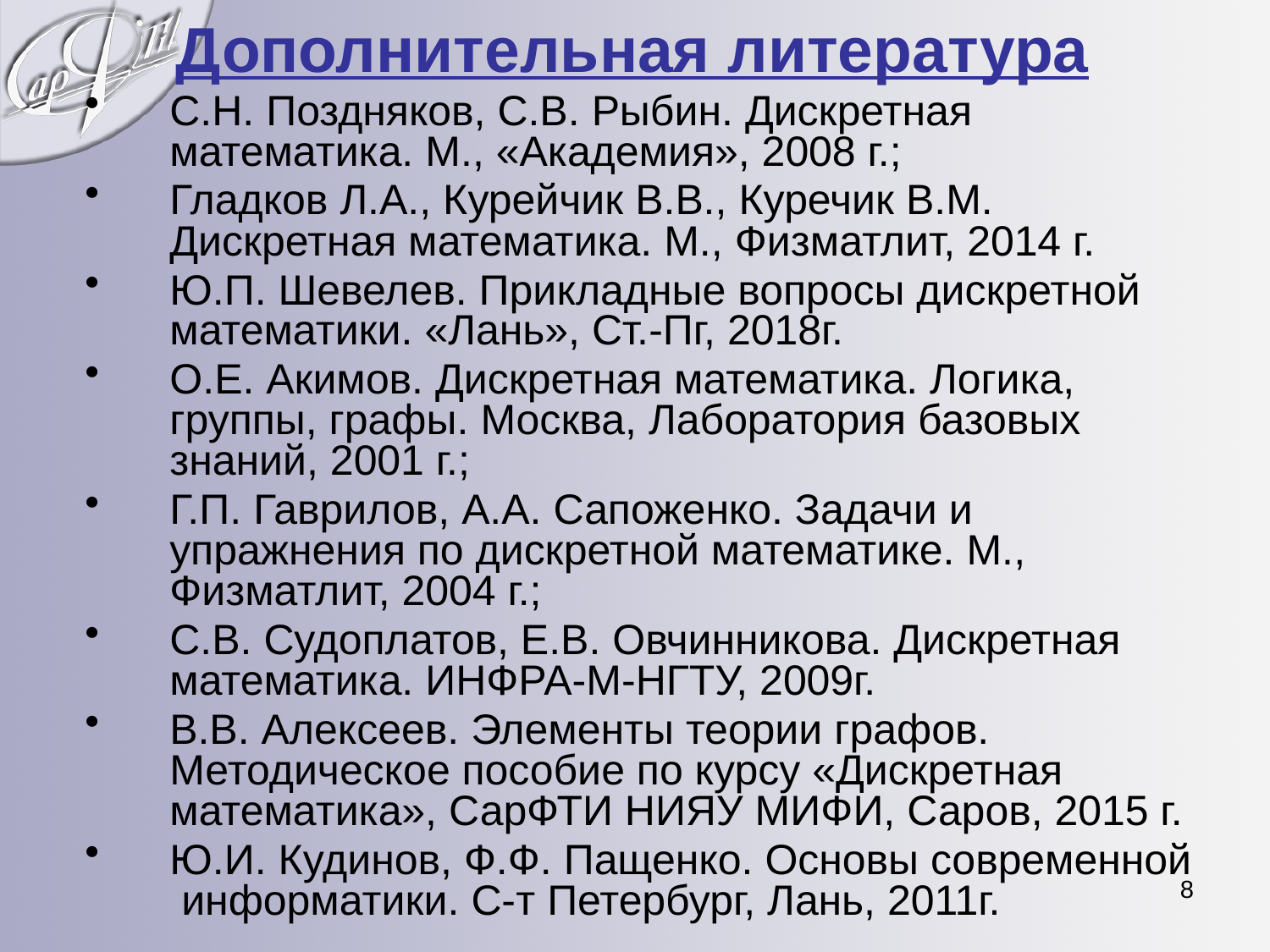

# Дополнительная литература
С.Н. Поздняков, С.В. Рыбин. Дискретная математика. М., «Академия», 2008 г.;
Гладков Л.А., Курейчик В.В., Куречик В.М. Дискретная математика. М., Физматлит, 2014 г.
Ю.П. Шевелев. Прикладные вопросы дискретной математики. «Лань», Ст.-Пг, 2018г.
О.Е. Акимов. Дискретная математика. Логика, группы, графы. Москва, Лаборатория базовых знаний, 2001 г.;
Г.П. Гаврилов, А.А. Сапоженко. Задачи и упражнения по дискретной математике. М., Физматлит, 2004 г.;
С.В. Судоплатов, Е.В. Овчинникова. Дискретная математика. ИНФРА-М-НГТУ, 2009г.
В.В. Алексеев. Элементы теории графов. Методическое пособие по курсу «Дискретная математика», СарФТИ НИЯУ МИФИ, Саров, 2015 г.
Ю.И. Кудинов, Ф.Ф. Пащенко. Основы современной  информатики. С-т Петербург, Лань, 2011г.
8